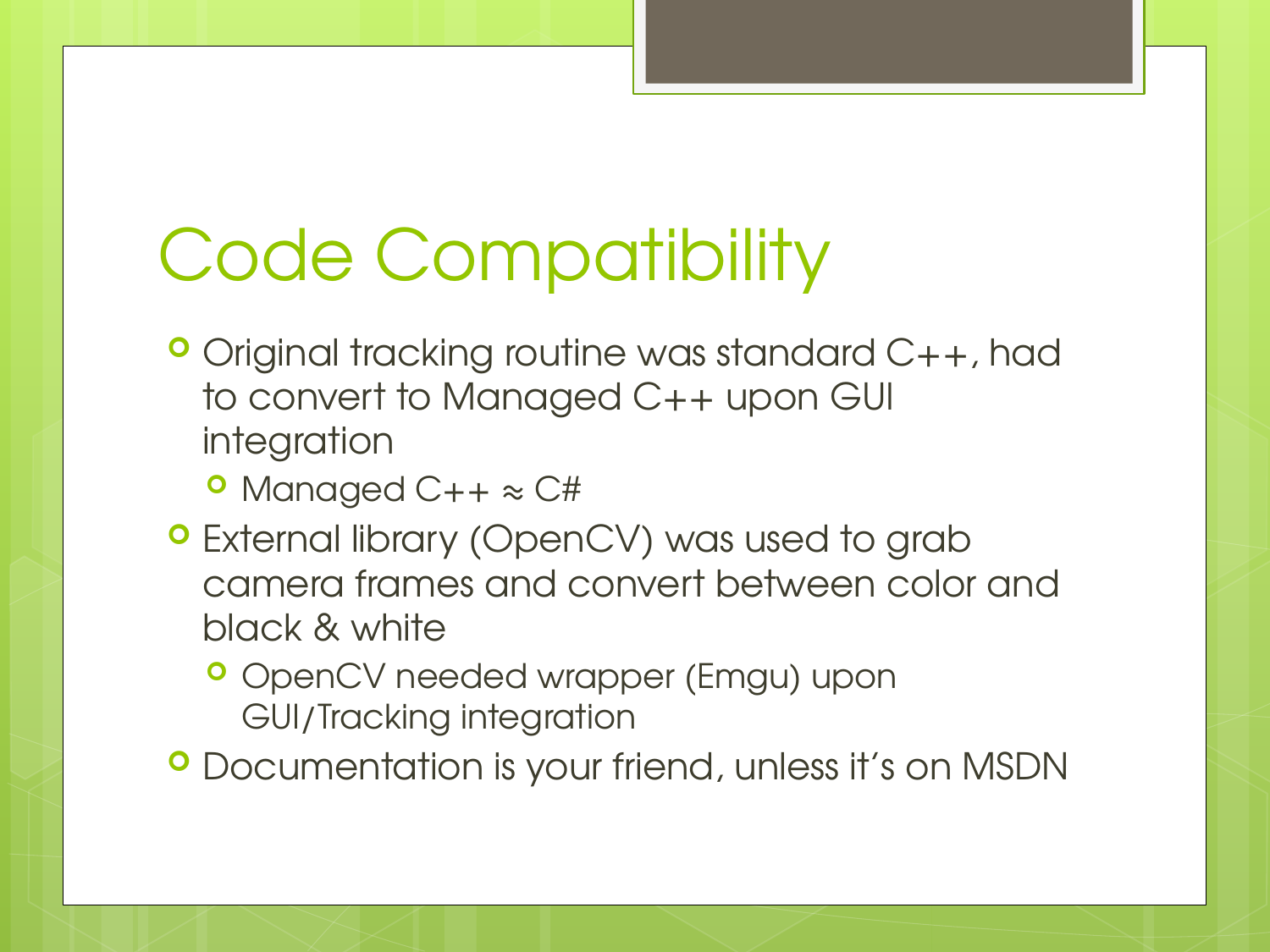

# Code Compatibility
Original tracking routine was standard C++, had to convert to Managed C++ upon GUI integration
Managed C++ ≈ C#
External library (OpenCV) was used to grab camera frames and convert between color and black & white
OpenCV needed wrapper (Emgu) upon GUI/Tracking integration
Documentation is your friend, unless it’s on MSDN